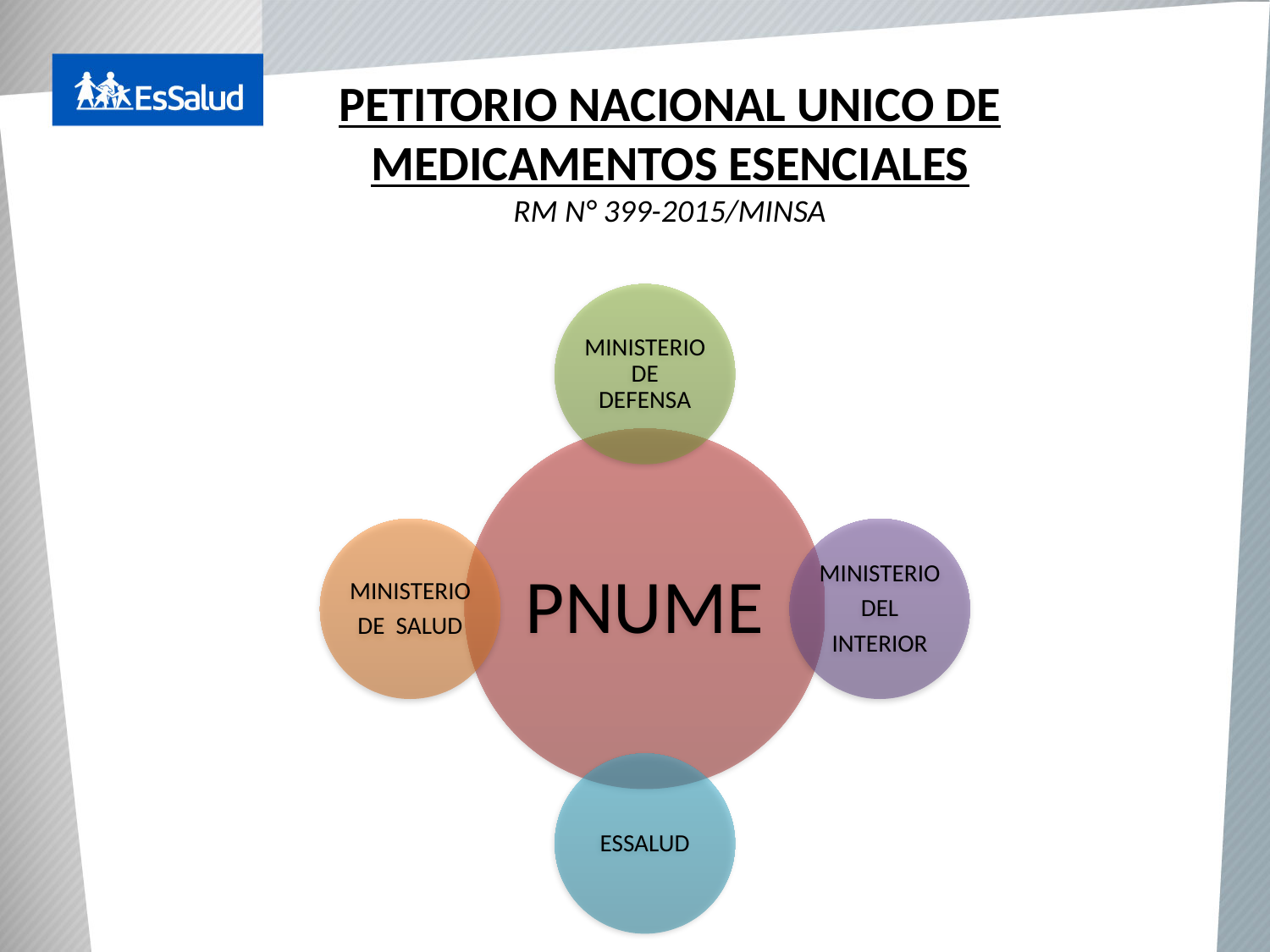

PETITORIO NACIONAL UNICO DE MEDICAMENTOS ESENCIALES
RM N° 399-2015/MINSA
PNUME
MINISTERIO DE DEFENSA
MINISTERIO
DEL
INTERIOR
ESSALUD
MINISTERIO
DE  SALUD